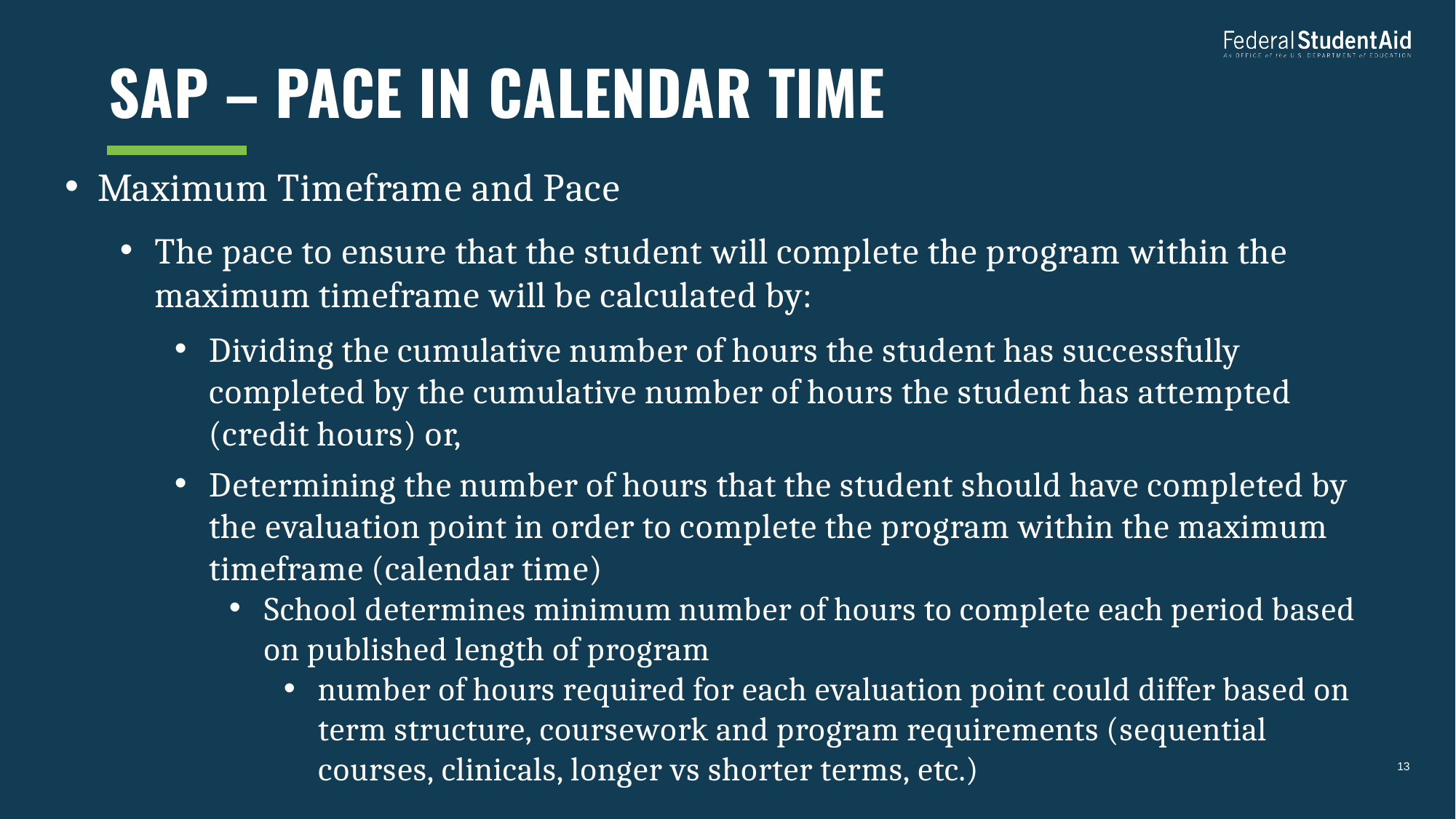

# SAP – pace in calendar time
Maximum Timeframe and Pace

The pace to ensure that the student will complete the program within the maximum timeframe will be calculated by:

Dividing the cumulative number of hours the student has successfully completed by the cumulative number of hours the student has attempted (credit hours) or,

Determining the number of hours that the student should have completed by the evaluation point in order to complete the program within the maximum timeframe (calendar time)
School determines minimum number of hours to complete each period based on published length of program
number of hours required for each evaluation point could differ based on term structure, coursework and program requirements (sequential courses, clinicals, longer vs shorter terms, etc.)
13